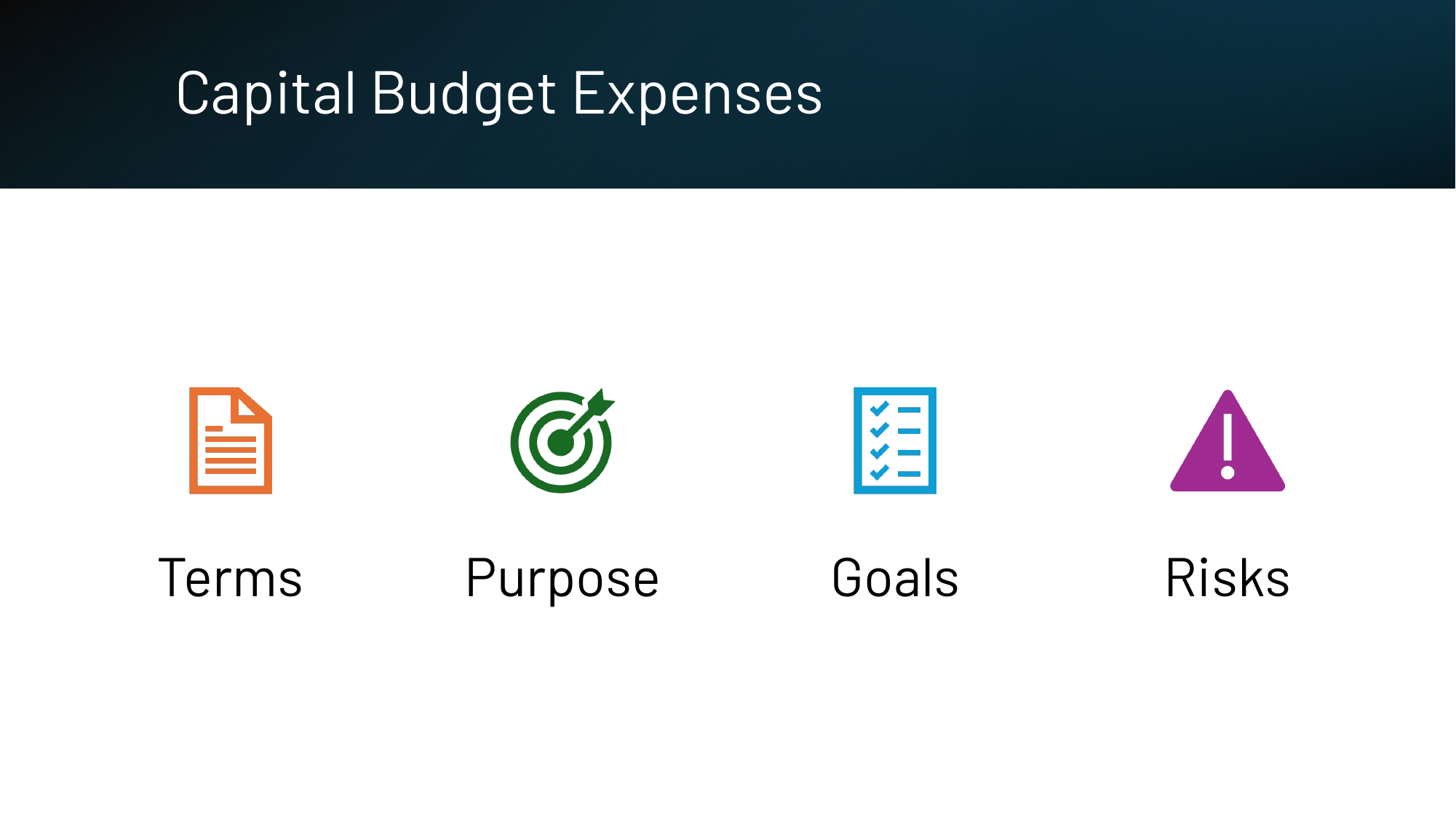

# Capital Budget Expenses
Terms
Purpose
Goals
Risks